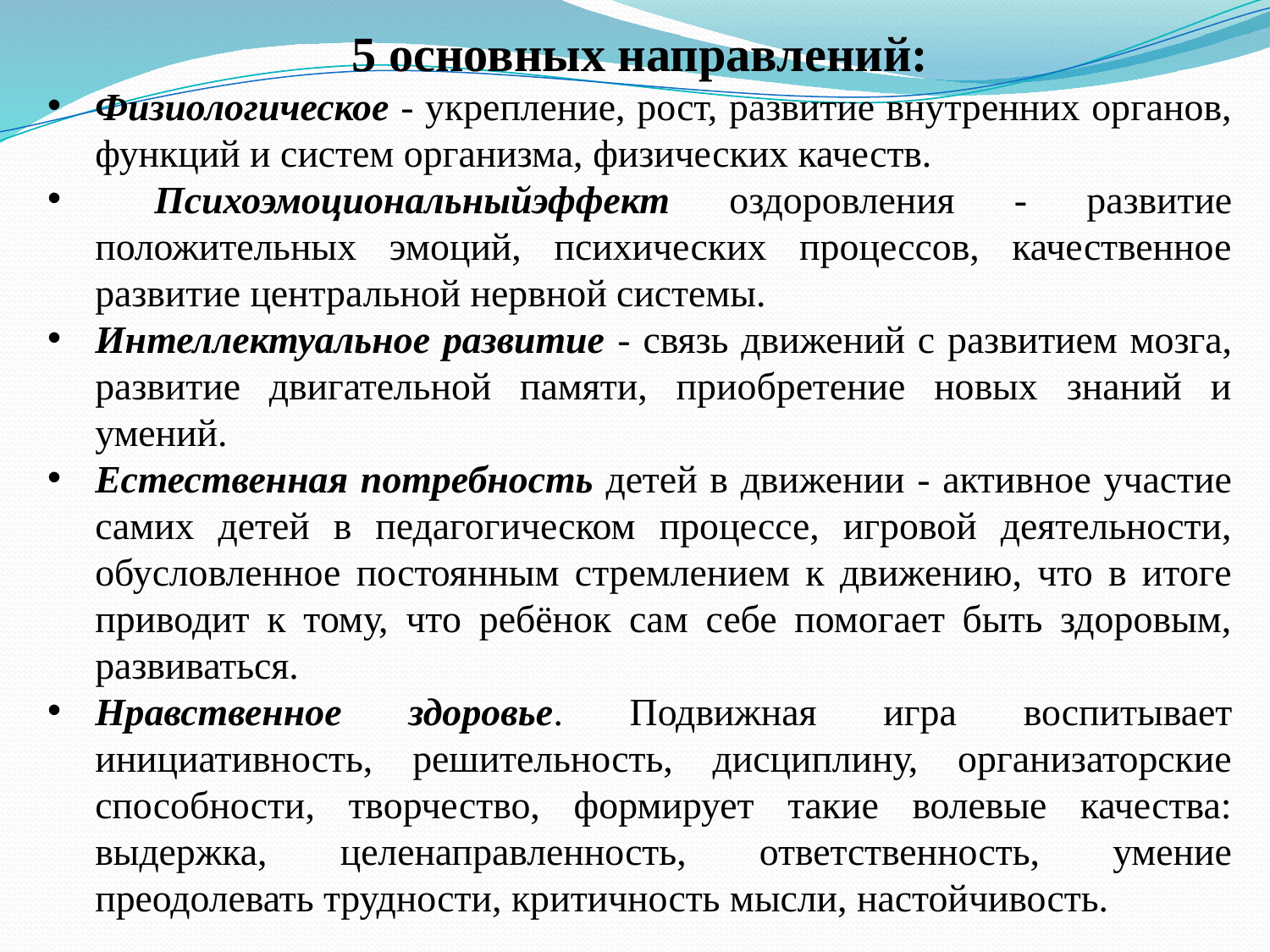

5 основных направлений:
Физиологическое - укрепление, рост, развитие внутренних органов, функций и систем организма, физических качеств.
 Психоэмоциональныйэффект оздоровления - развитие положительных эмоций, психических процессов, качественное развитие центральной нервной системы.
Интеллектуальное развитие - связь движений с развитием мозга, развитие двигательной памяти, приобретение новых знаний и умений.
Естественная потребность детей в движении - активное участие самих детей в педагогическом процессе, игровой деятельности, обусловленное постоянным стремлением к движению, что в итоге приводит к тому, что ребёнок сам себе помогает быть здоровым, развиваться.
Нравственное здоровье. Подвижная игра воспитывает инициативность, решительность, дисциплину, организаторские способности, творчество, формирует такие волевые качества: выдержка, целенаправленность, ответственность, умение преодолевать трудности, критичность мысли, настойчивость.